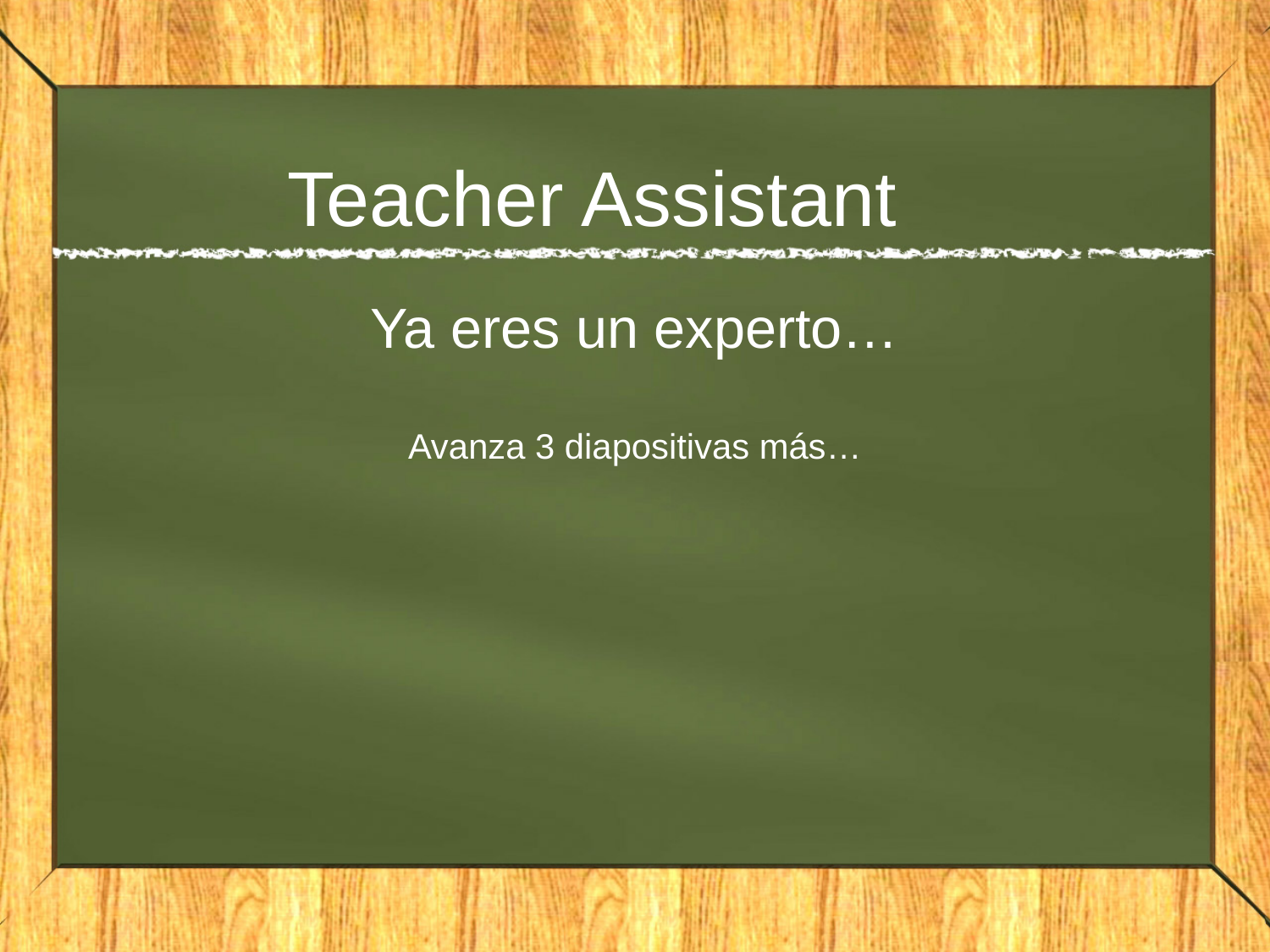

# Teacher Assistant
Ya eres un experto…

Avanza 3 diapositivas más…